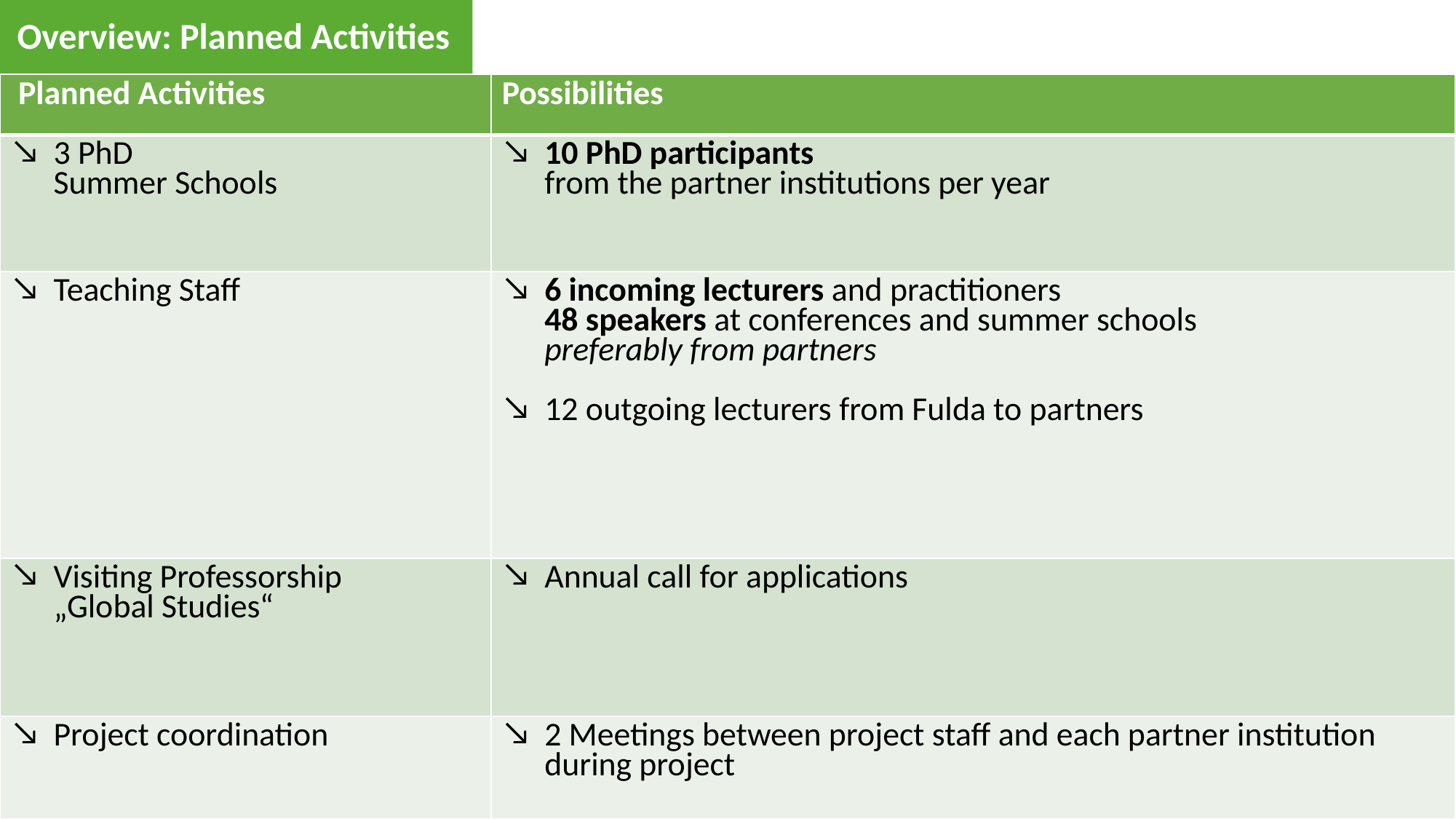

# Overview: Planned Activities
| Planned Activities | Possibilities |
| --- | --- |
| 3 PhD Summer Schools | 10 PhD participants from the partner institutions per year |
| Teaching Staff | 6 incoming lecturers and practitioners 48 speakers at conferences and summer schools preferably from partners 12 outgoing lecturers from Fulda to partners |
| Visiting Professorship „Global Studies“ | Annual call for applications |
| Project coordination | 2 Meetings between project staff and each partner institution during project |
10